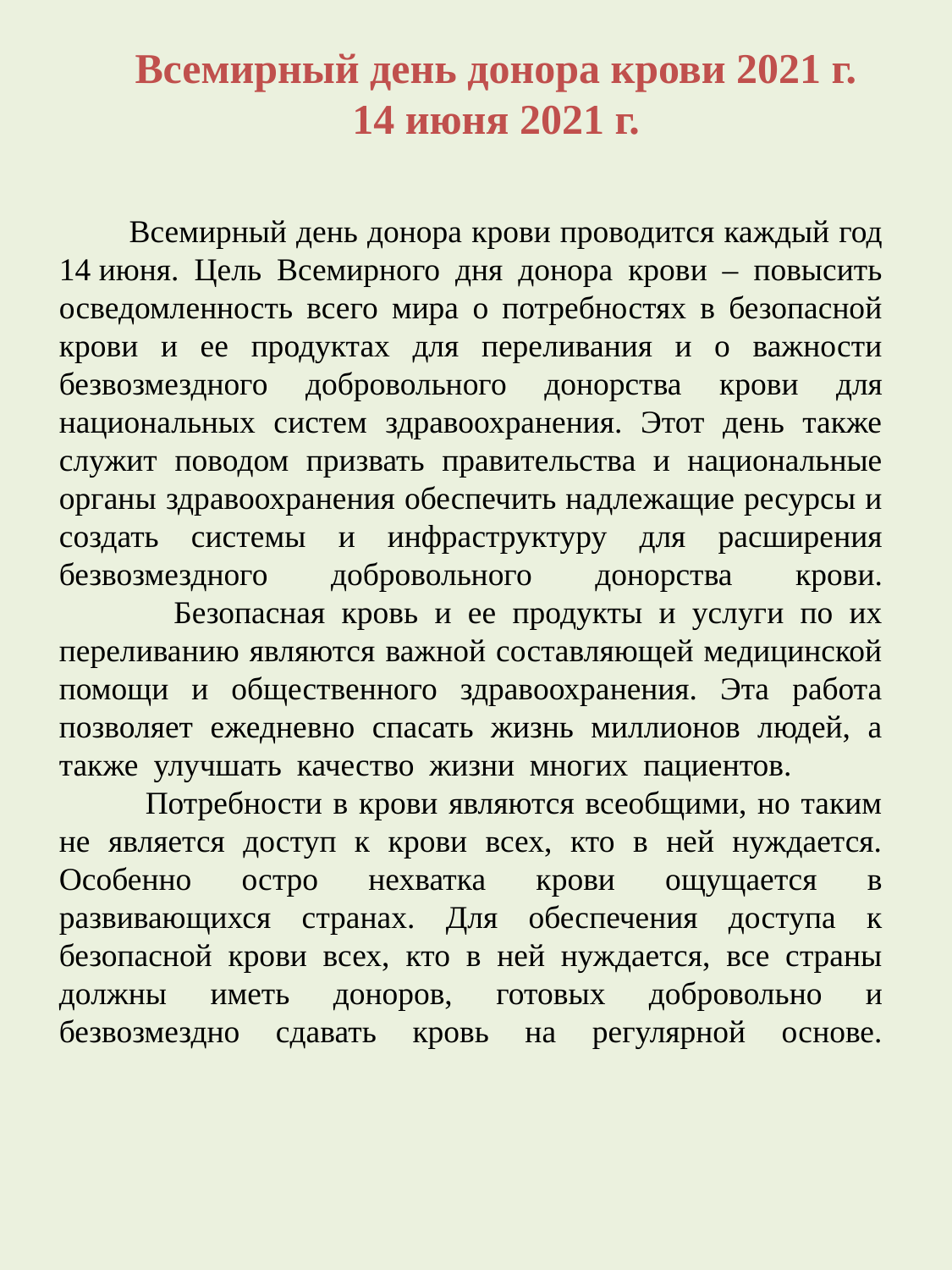

Всемирный день донора крови 2021 г.
14 июня 2021 г.

# Всемирный день донора крови проводится каждый год 14 июня. Цель Всемирного дня донора крови – повысить осведомленность всего мира о потребностях в безопасной крови и ее продуктах для переливания и о важности безвозмездного добровольного донорства крови для национальных систем здравоохранения. Этот день также служит поводом призвать правительства и национальные органы здравоохранения обеспечить надлежащие ресурсы и создать системы и инфраструктуру для расширения безвозмездного добровольного донорства крови. Безопасная кровь и ее продукты и услуги по их переливанию являются важной составляющей медицинской помощи и общественного здравоохранения. Эта работа позволяет ежедневно спасать жизнь миллионов людей, а также улучшать качество жизни многих пациентов. Потребности в крови являются всеобщими, но таким не является доступ к крови всех, кто в ней нуждается. Особенно остро нехватка крови ощущается в развивающихся странах. Для обеспечения доступа к безопасной крови всех, кто в ней нуждается, все страны должны иметь доноров, готовых добровольно и безвозмездно сдавать кровь на регулярной основе.